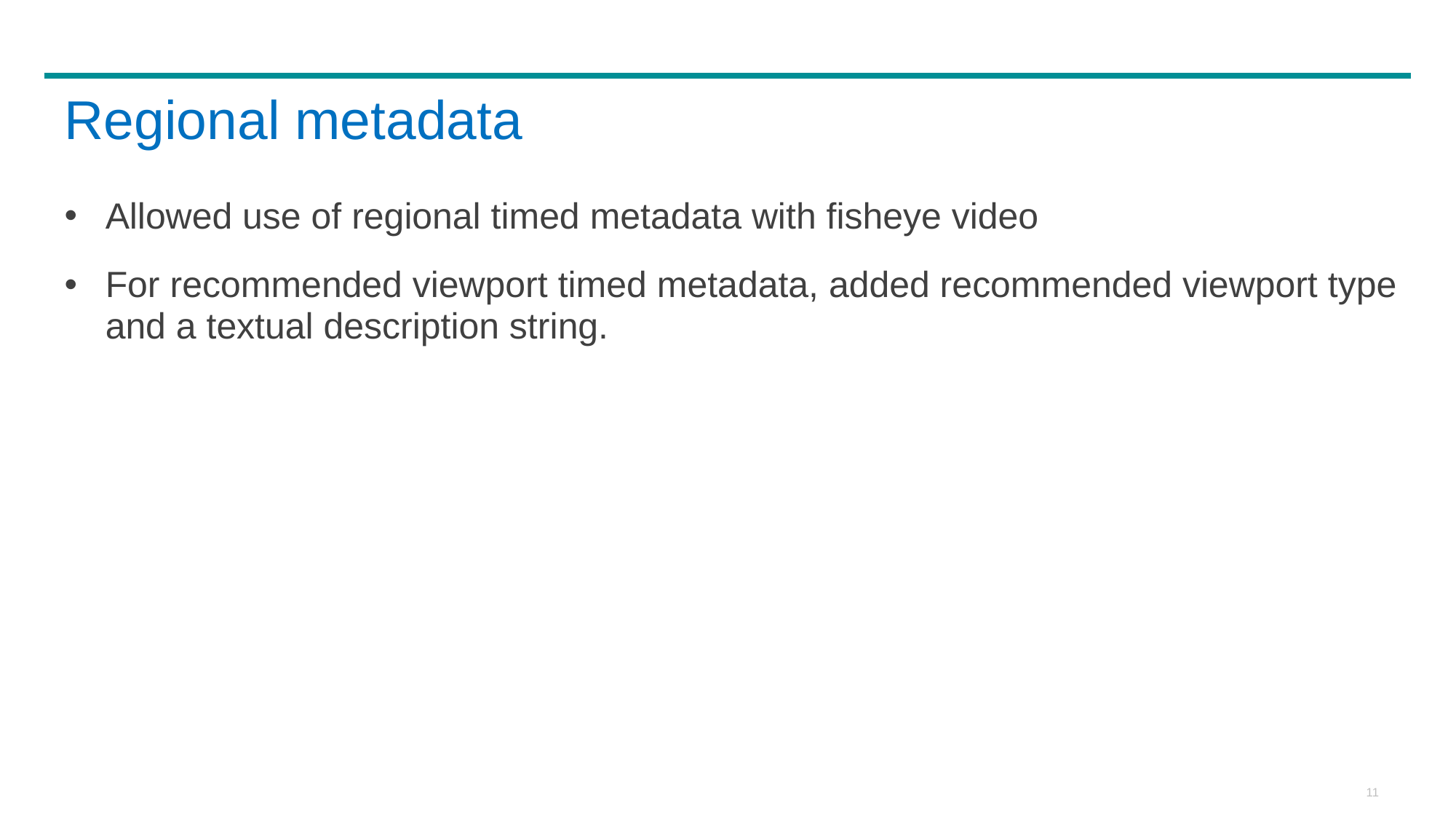

# Regional metadata
Allowed use of regional timed metadata with fisheye video
For recommended viewport timed metadata, added recommended viewport type and a textual description string.